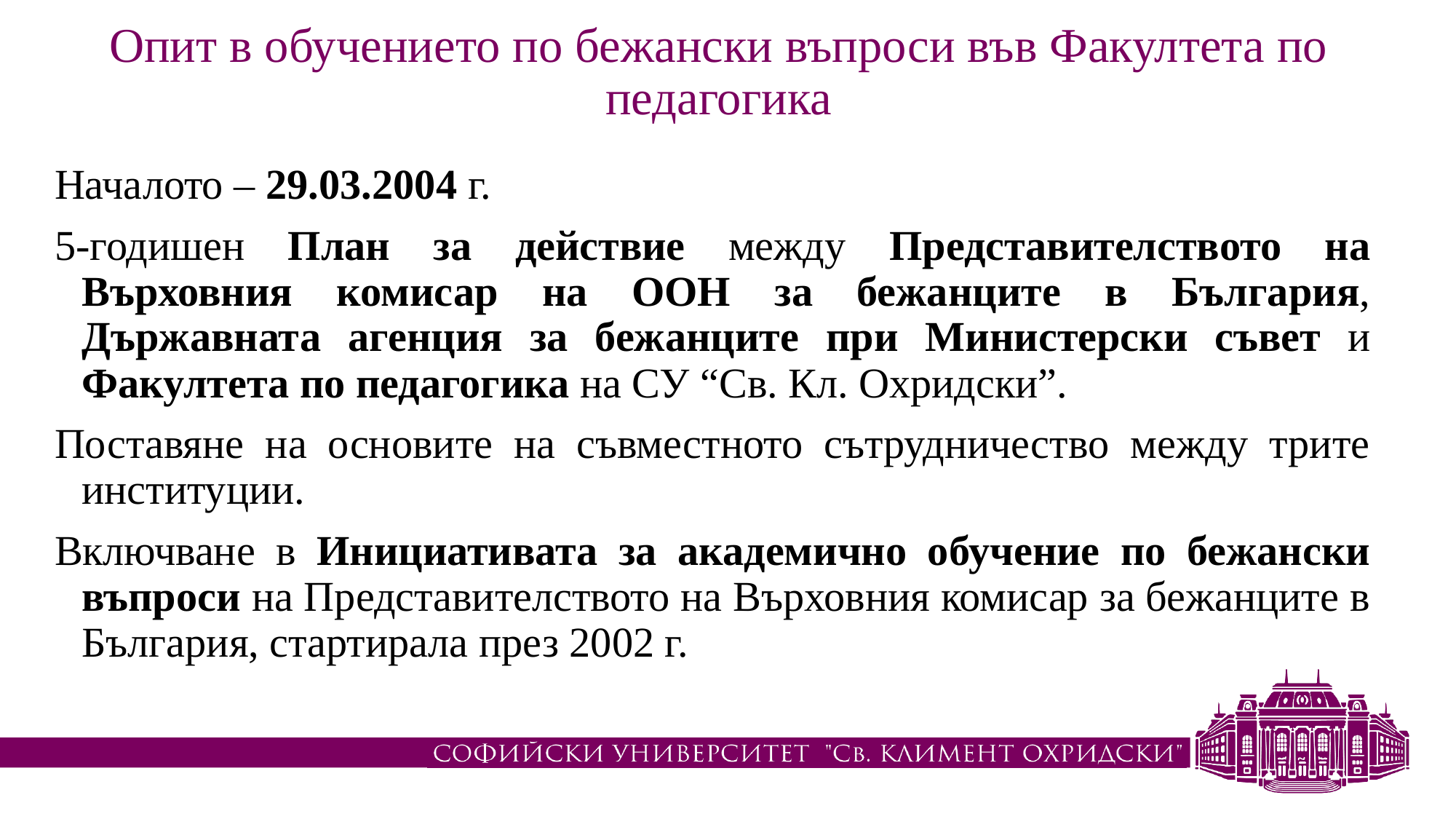

# Опит в обучението по бежански въпроси във Факултета по педагогика
Началото – 29.03.2004 г.
5-годишен План за действие между Представителството на Върховния комисар на ООН за бежанците в България, Държавната агенция за бежанците при Министерски съвет и Факултета по педагогика на СУ “Св. Кл. Охридски”.
Поставяне на основите на съвместното сътрудничество между трите институции.
Включване в Инициативата за академично обучение по бежански въпроси на Представителството на Върховния комисар за бежанците в България, стартирала през 2002 г.